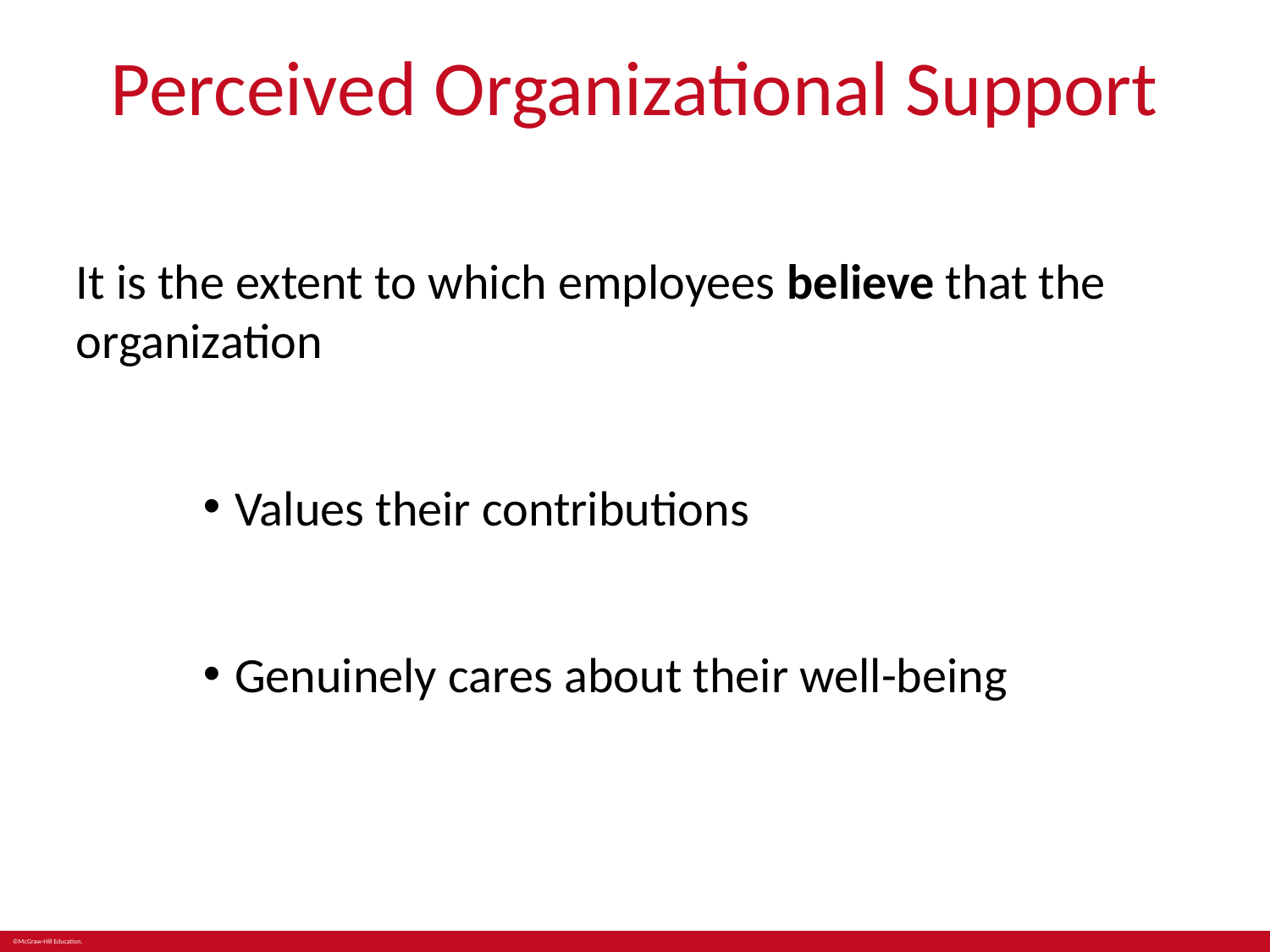

# Perceived Organizational Support
It is the extent to which employees believe that the organization

Values their contributions

Genuinely cares about their well-being